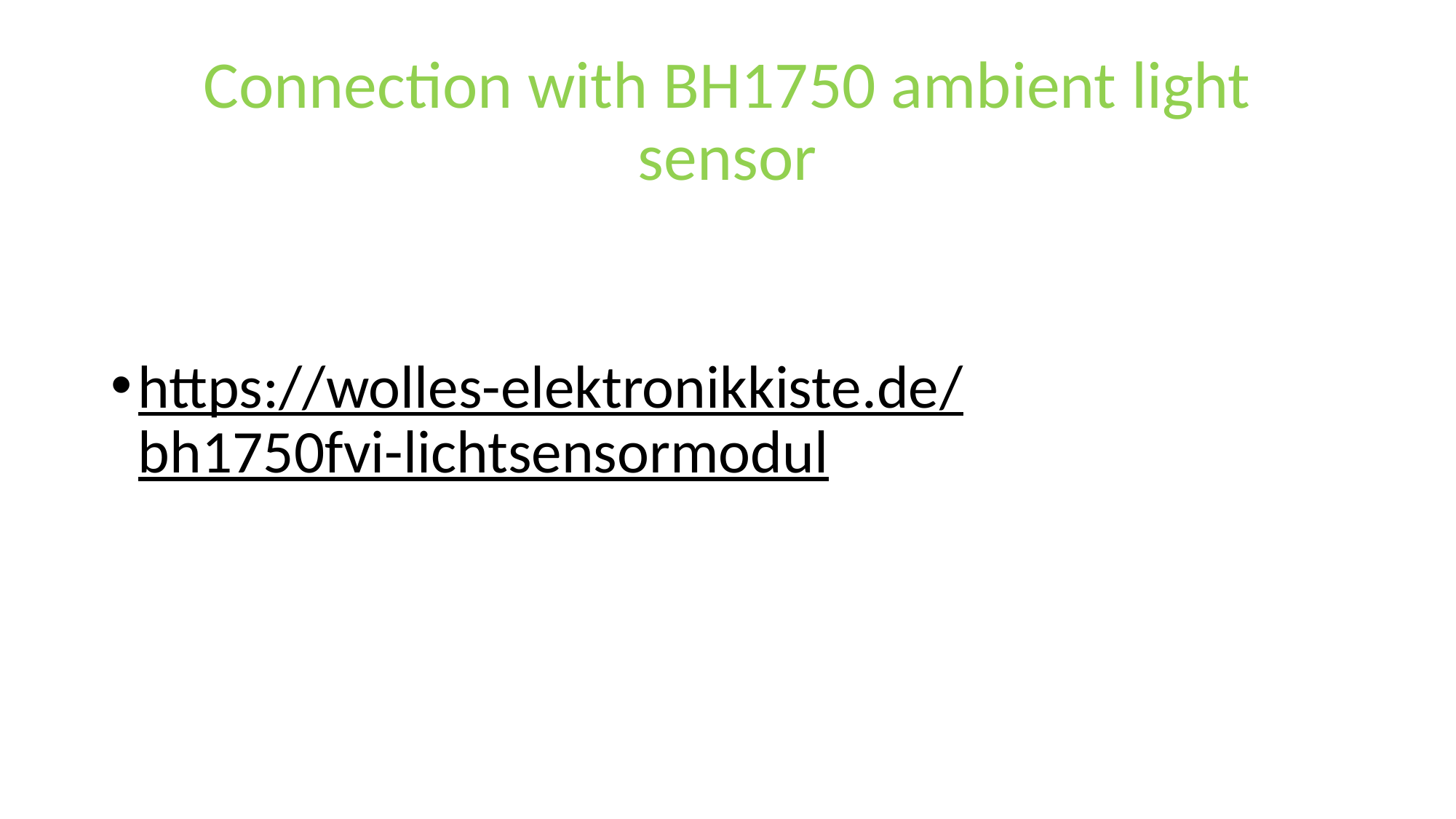

# Connection with BH1750 ambient light sensor
https://wolles-elektronikkiste.de/bh1750fvi-lichtsensormodul